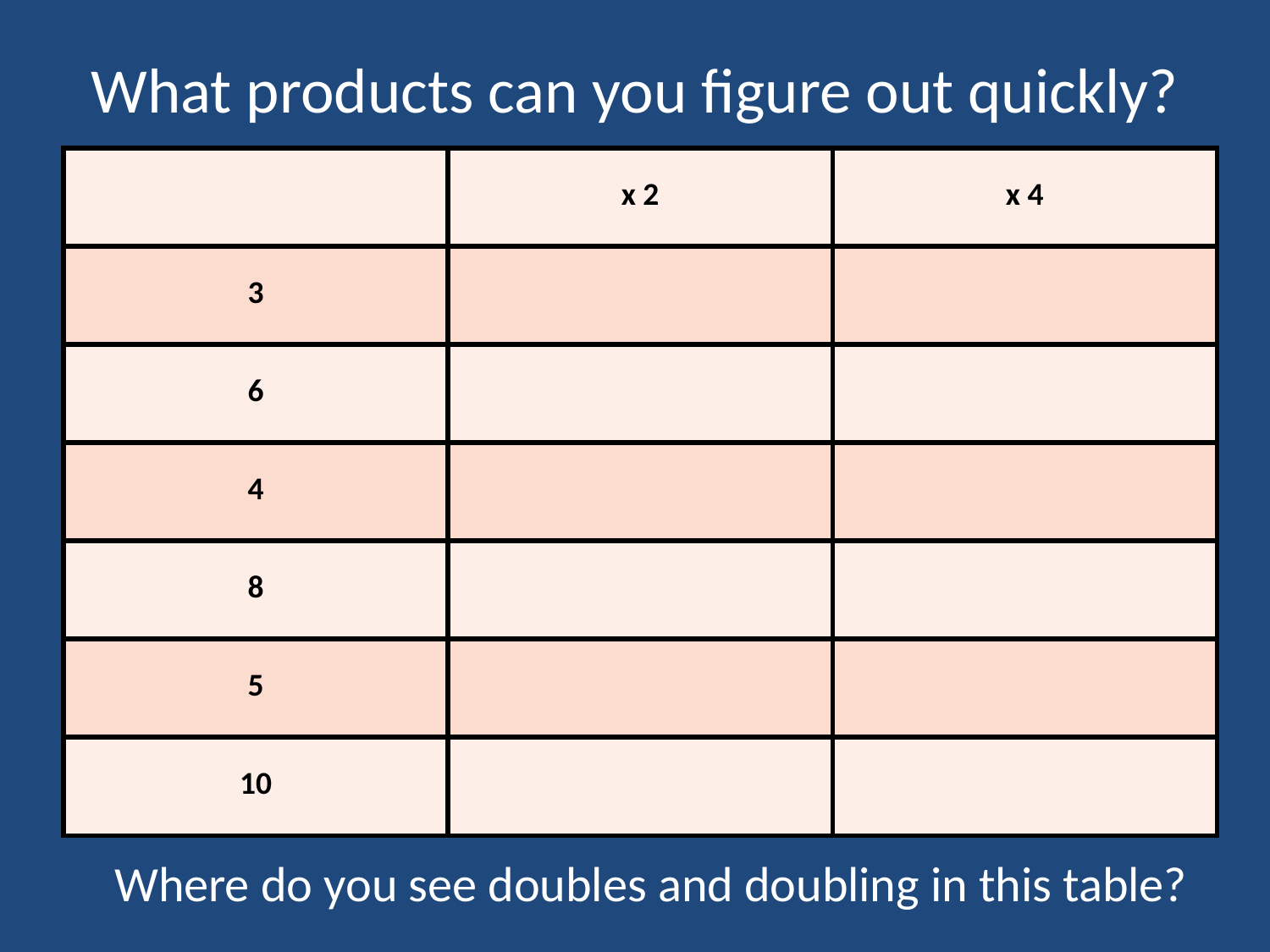

# What products can you figure out quickly?
|  | x 2 | x 4 |
| --- | --- | --- |
| 3 |  |  |
| 6 |  |  |
| 4 |  |  |
| 8 |  |  |
| 5 |  |  |
| 10 |  |  |
Where do you see doubles and doubling in this table?